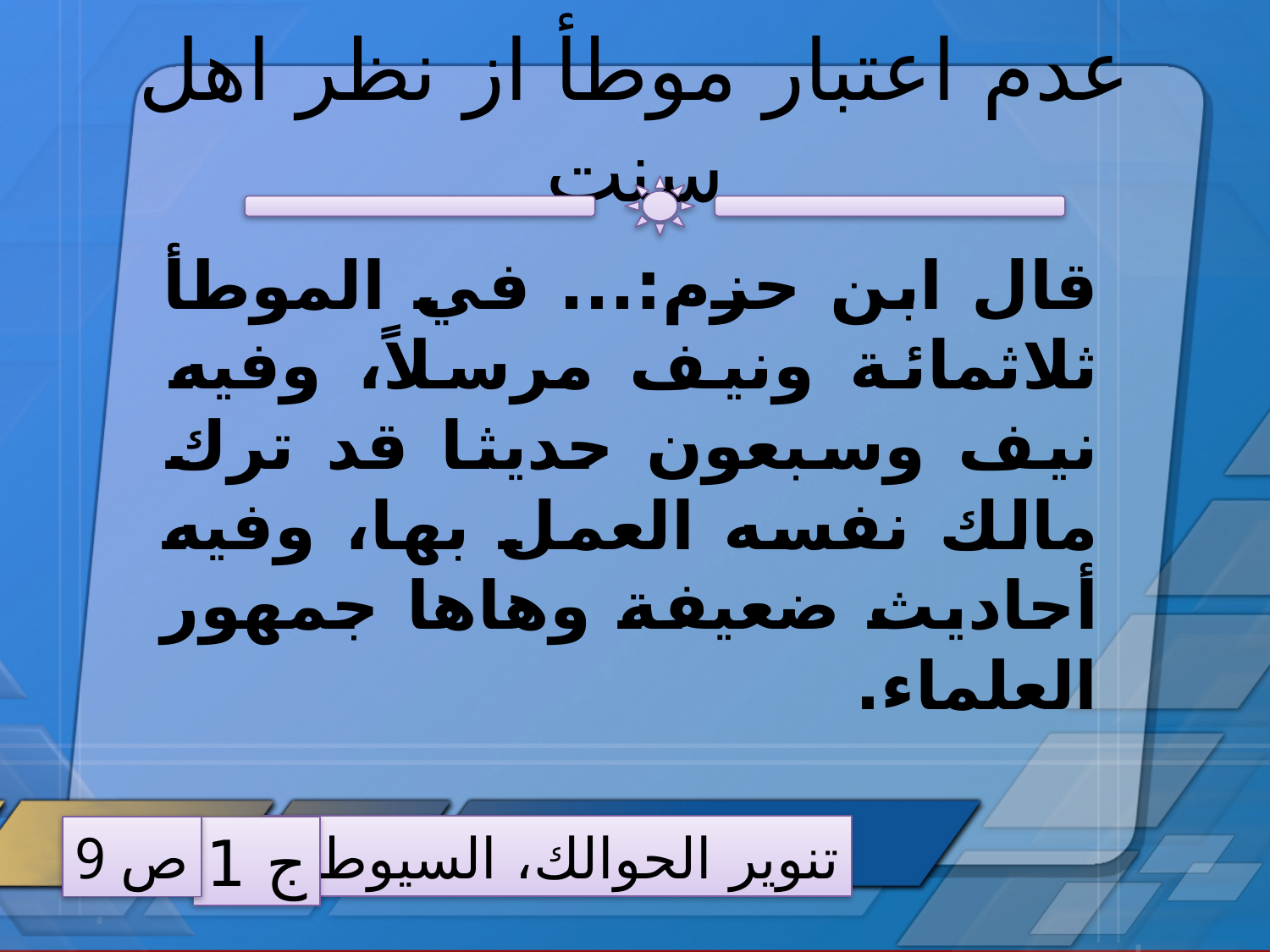

# عدم اعتبار موطأ از نظر اهل سنت

قال ابن حزم:... في الموطأ ثلاثمائة ونيف مرسلاً، وفيه نيف وسبعون حديثا قد ترك مالك نفسه العمل بها، وفيه أحاديث ضعيفة وهاها جمهور العلماء.
تنوير الحوالك، السيوطي
ص 9
ج 1